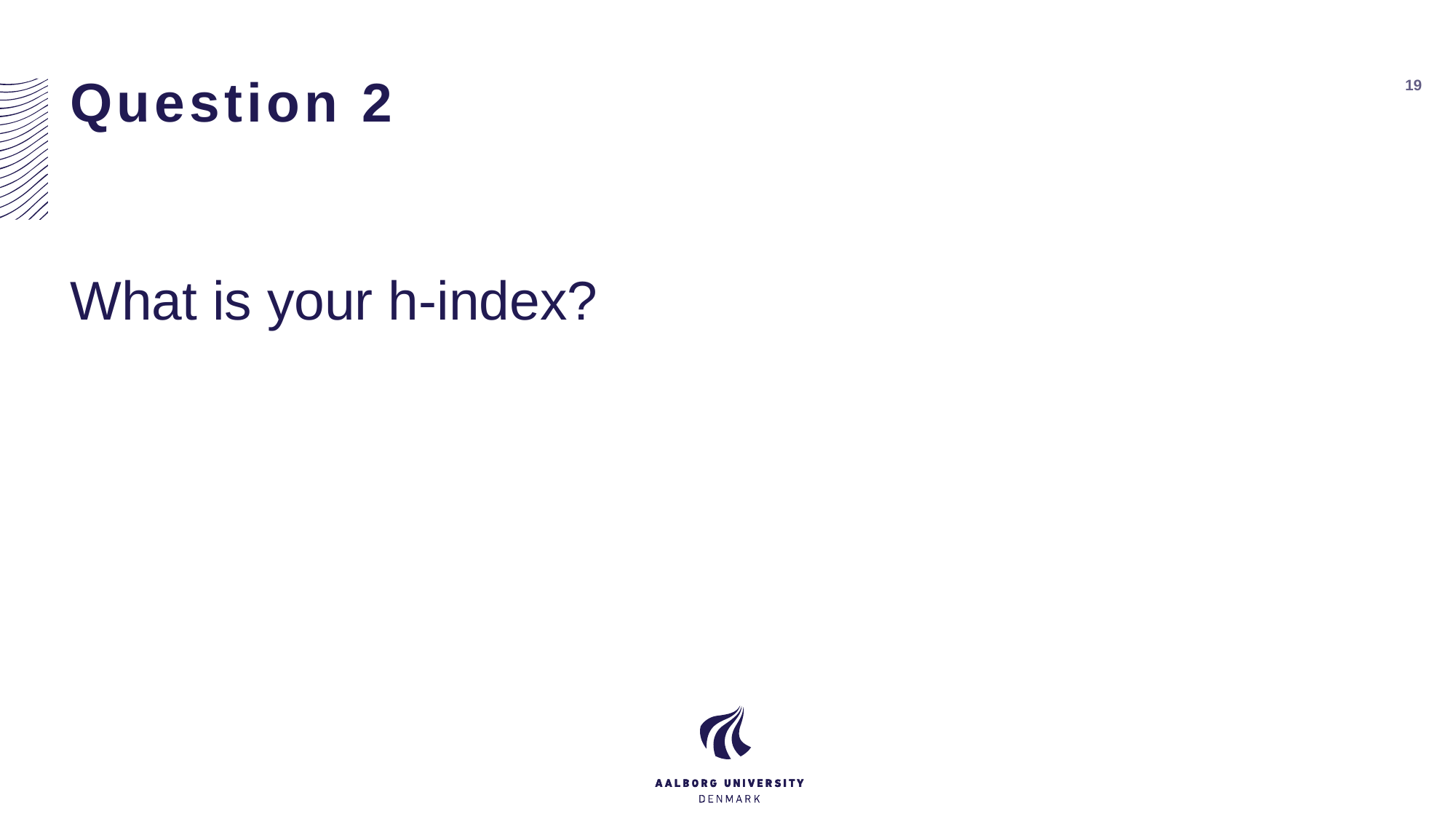

# Question 2
19
What is your h-index?